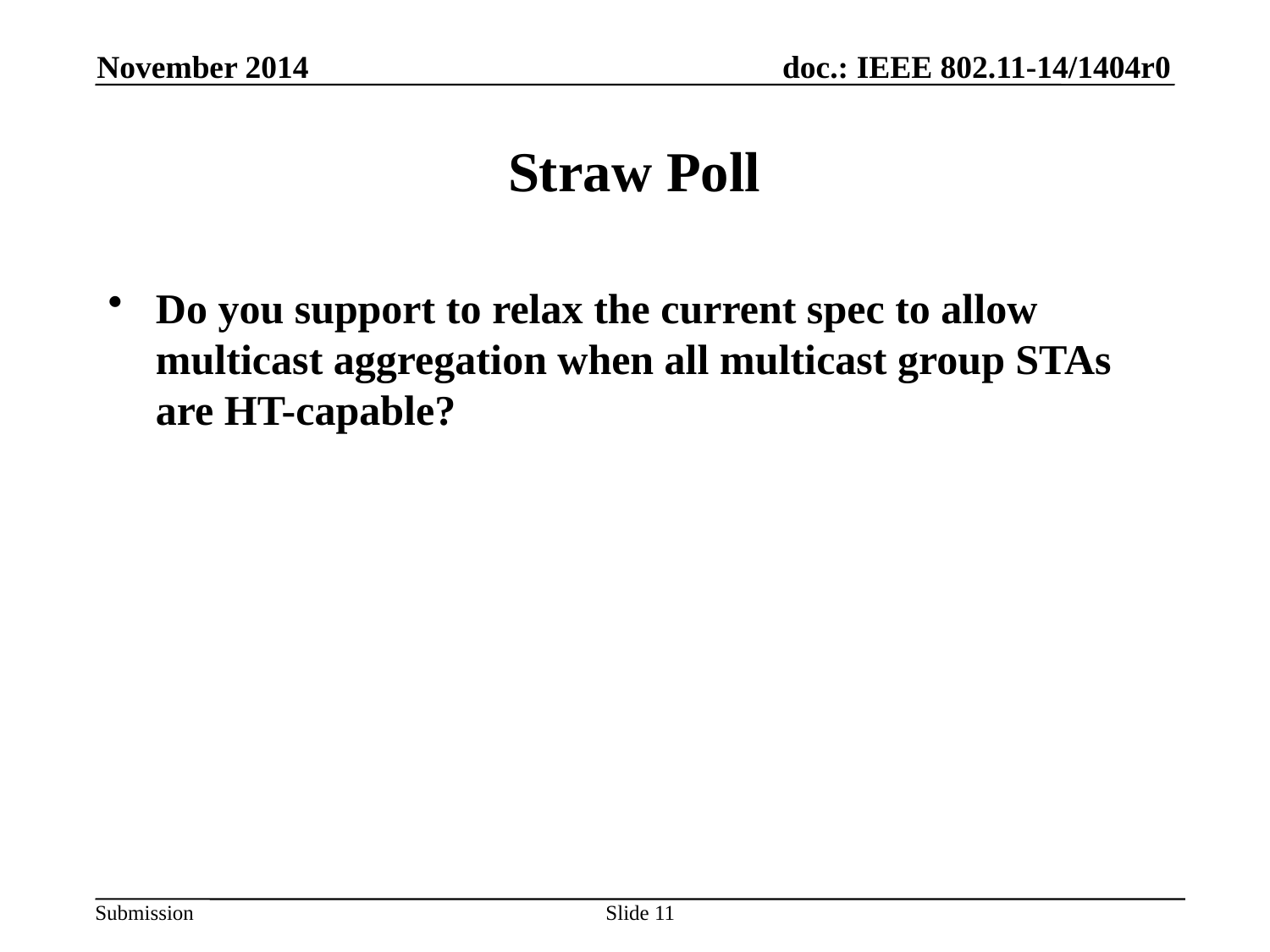

November 2014
# Straw Poll
Do you support to relax the current spec to allow multicast aggregation when all multicast group STAs are HT-capable?
Slide 11
Eisuke Sakai, Sony Corporation